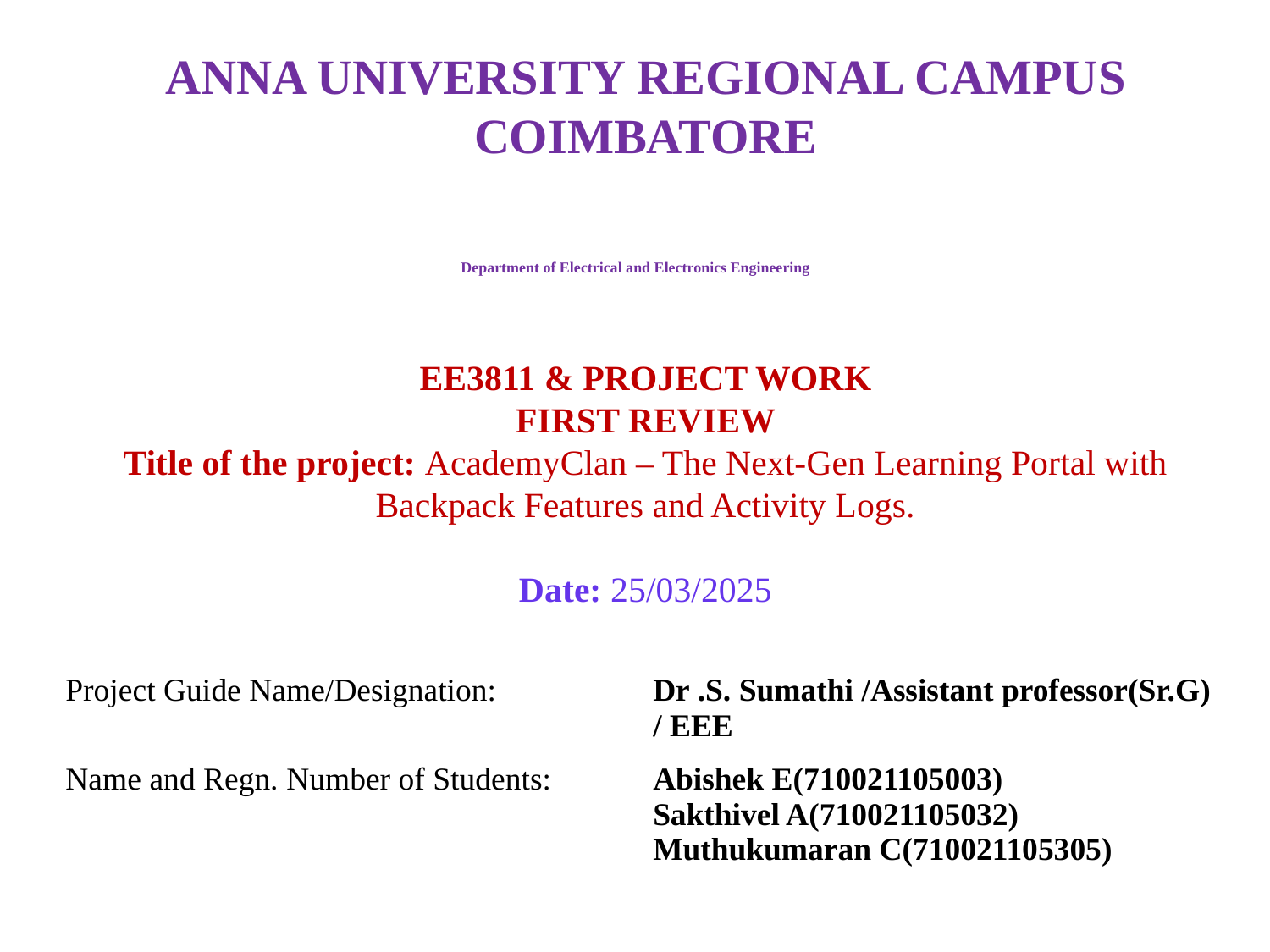

ANNA UNIVERSITY REGIONAL CAMPUS COIMBATORE
# Department of Electrical and Electronics Engineering
EE3811 & PROJECT WORK
FIRST REVIEW
Title of the project: AcademyClan – The Next-Gen Learning Portal with Backpack Features and Activity Logs.
Date: 25/03/2025
| Project Guide Name/Designation: | Dr .S. Sumathi /Assistant professor(Sr.G) / EEE |
| --- | --- |
| Name and Regn. Number of Students: | Abishek E(710021105003) Sakthivel A(710021105032) Muthukumaran C(710021105305) |